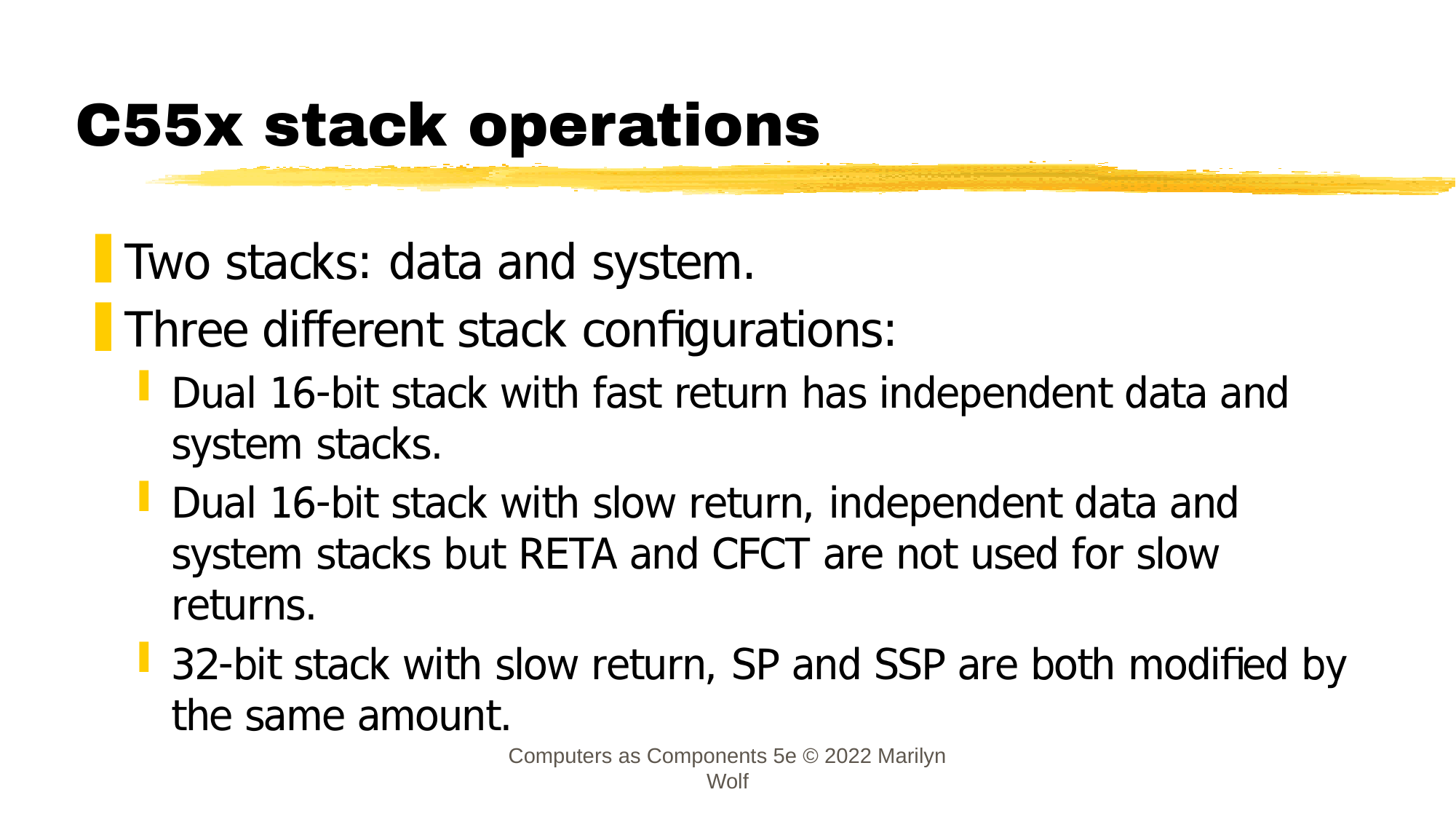

# C55x stack operations
Two stacks: data and system.
Three different stack configurations:
Dual 16-bit stack with fast return has independent data and system stacks.
Dual 16-bit stack with slow return, independent data and system stacks but RETA and CFCT are not used for slow returns.
32-bit stack with slow return, SP and SSP are both modified by the same amount.
Computers as Components 5e © 2022 Marilyn Wolf